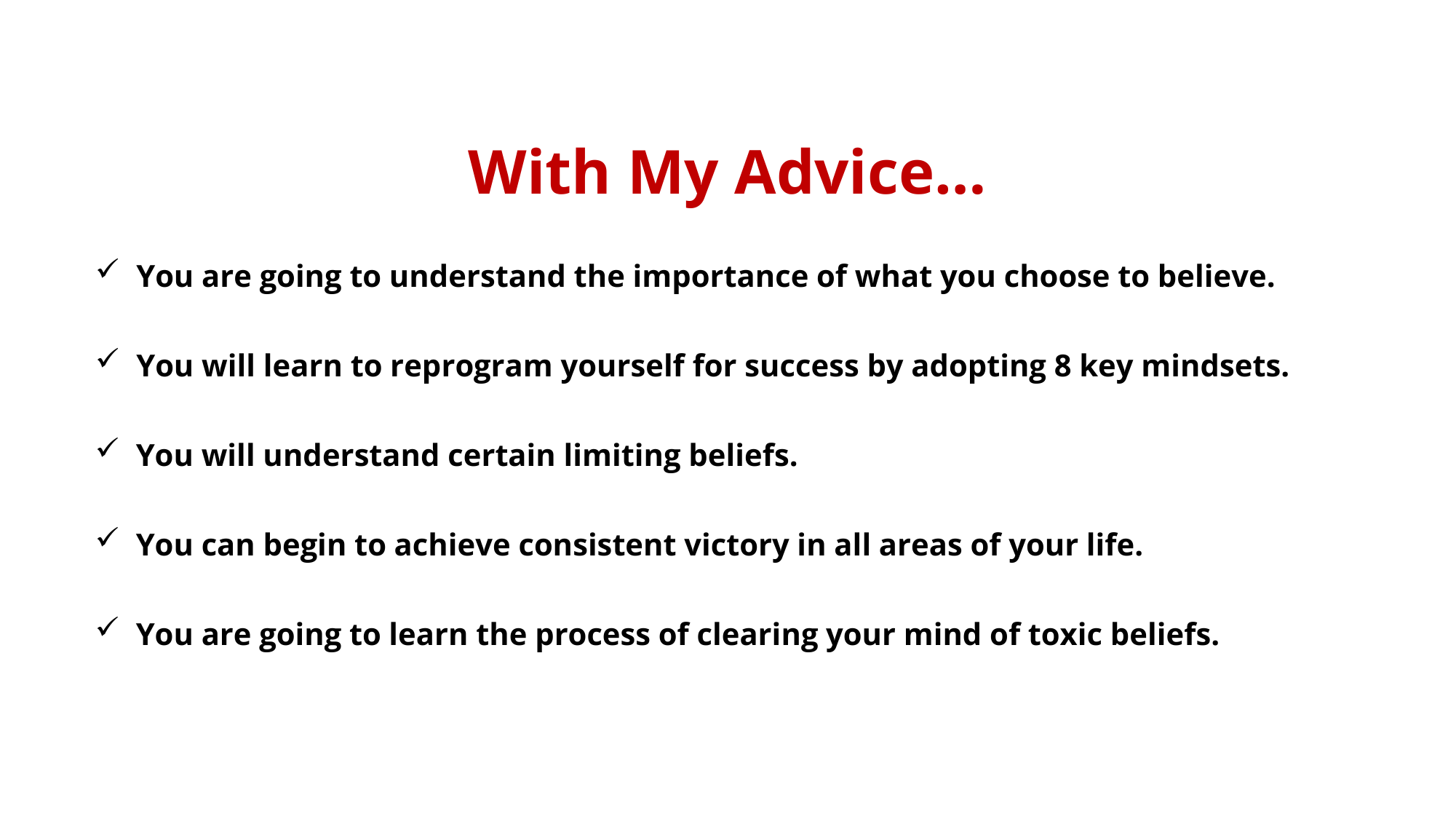

With My Advice…
You are going to understand the importance of what you choose to believe.
You will learn to reprogram yourself for success by adopting 8 key mindsets.
You will understand certain limiting beliefs.
You can begin to achieve consistent victory in all areas of your life.
You are going to learn the process of clearing your mind of toxic beliefs.